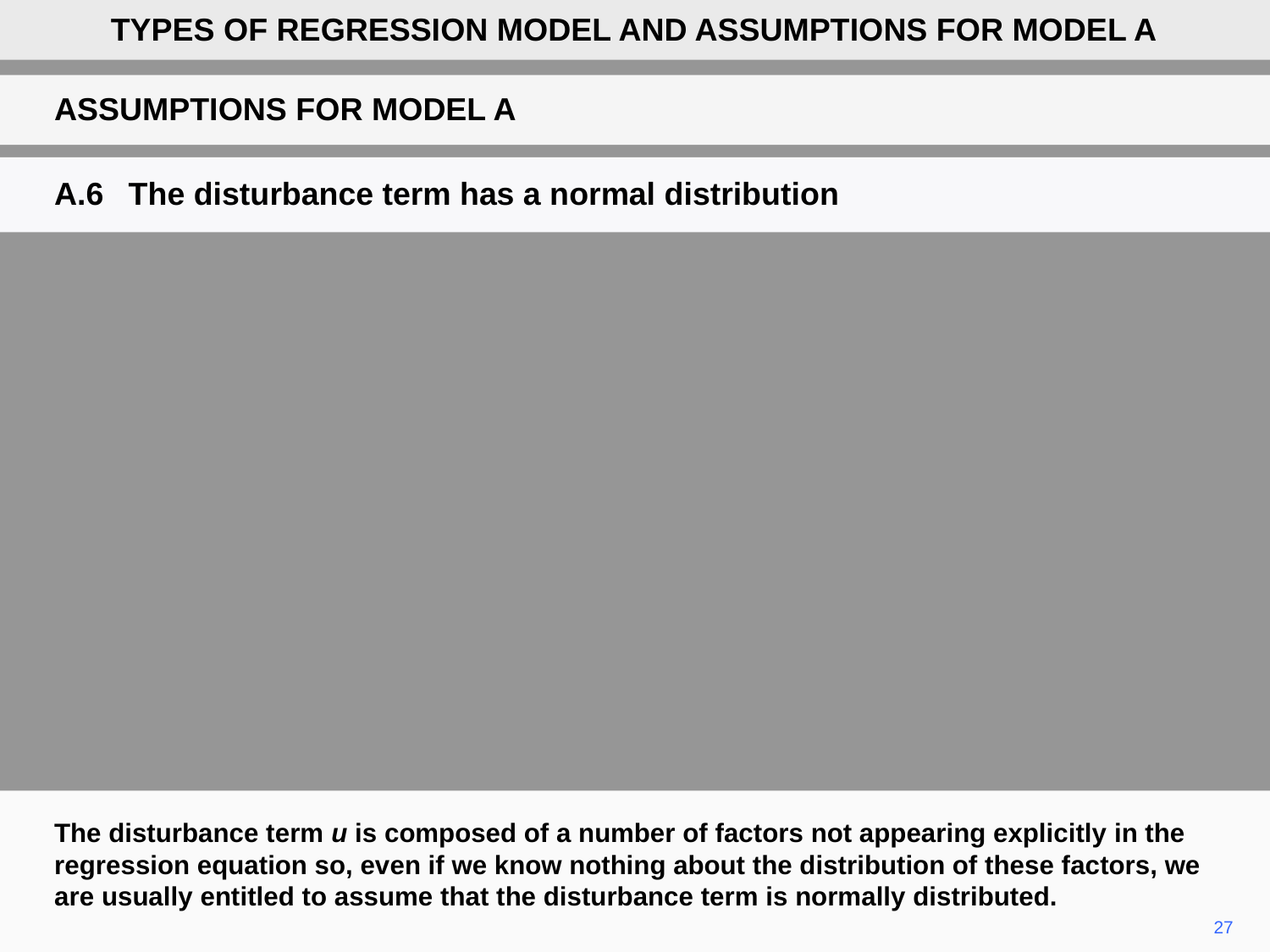

TYPES OF REGRESSION MODEL AND ASSUMPTIONS FOR MODEL A

ASSUMPTIONS FOR MODEL A

A.6	The disturbance term has a normal distribution

The disturbance term u is composed of a number of factors not appearing explicitly in the regression equation so, even if we know nothing about the distribution of these factors, we are usually entitled to assume that the disturbance term is normally distributed.
	27